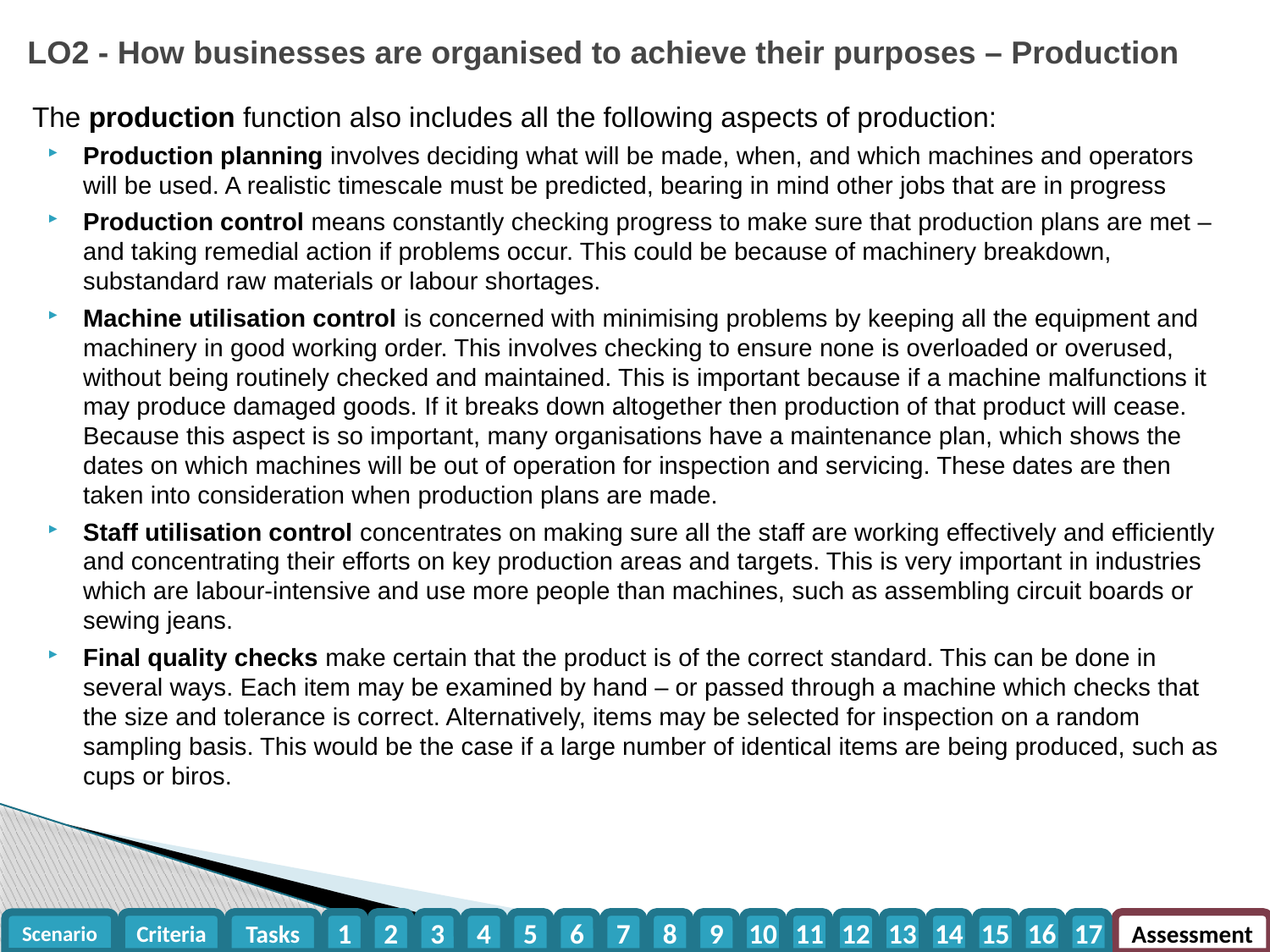

LO2 - How businesses are organised to achieve their purposes – Production
The production function also includes all the following aspects of production:
Production planning involves deciding what will be made, when, and which machines and operators will be used. A realistic timescale must be predicted, bearing in mind other jobs that are in progress
Production control means constantly checking progress to make sure that production plans are met – and taking remedial action if problems occur. This could be because of machinery breakdown, substandard raw materials or labour shortages.
Machine utilisation control is concerned with minimising problems by keeping all the equipment and machinery in good working order. This involves checking to ensure none is overloaded or overused, without being routinely checked and maintained. This is important because if a machine malfunctions it may produce damaged goods. If it breaks down altogether then production of that product will cease. Because this aspect is so important, many organisations have a maintenance plan, which shows the dates on which machines will be out of operation for inspection and servicing. These dates are then taken into consideration when production plans are made.
Staff utilisation control concentrates on making sure all the staff are working effectively and efficiently and concentrating their efforts on key production areas and targets. This is very important in industries which are labour-intensive and use more people than machines, such as assembling circuit boards or sewing jeans.
Final quality checks make certain that the product is of the correct standard. This can be done in several ways. Each item may be examined by hand – or passed through a machine which checks that the size and tolerance is correct. Alternatively, items may be selected for inspection on a random sampling basis. This would be the case if a large number of identical items are being produced, such as cups or biros.